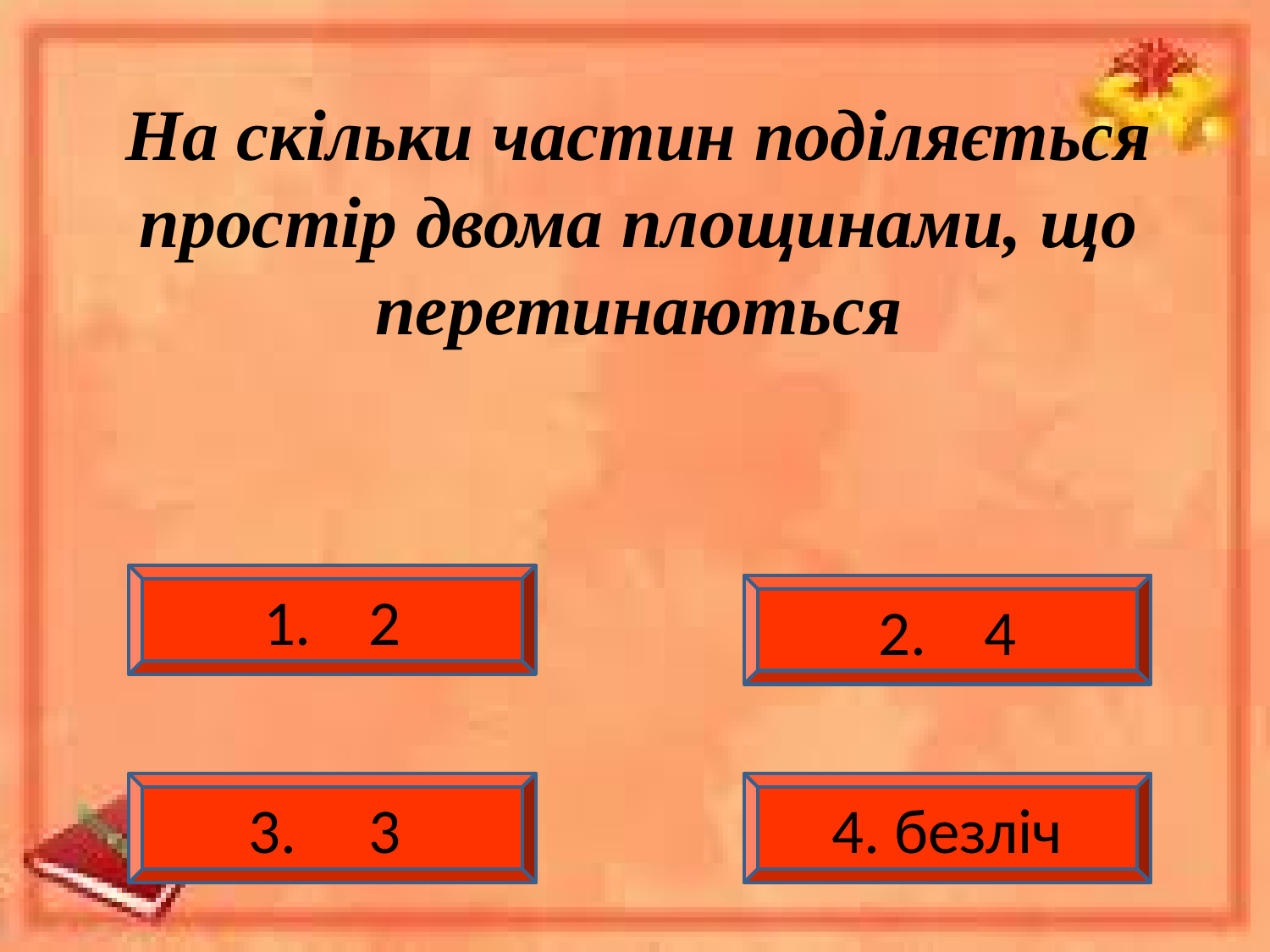

# На скільки частин поділяється простір двома площинами, що перетинаються
1.    2
2.    4
3.     3
4. безліч